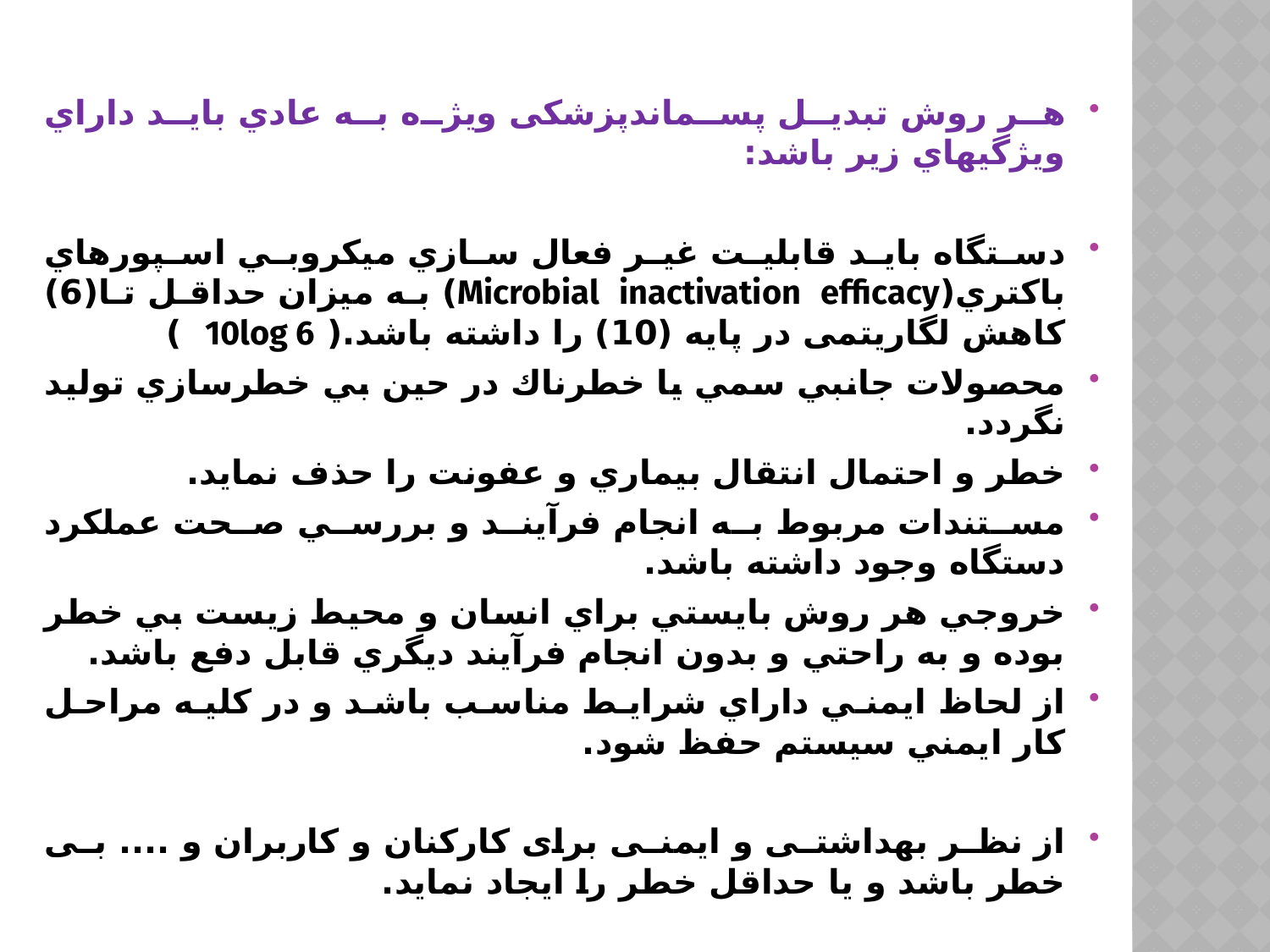

هر روش تبديل پسماندپزشکی ويژه به عادي بايد داراي ويژگيهاي زير باشد:

دستگاه بايد قابليت غير فعال سازي ميكروبي اسپورهاي باكتري(Microbial inactivation efficacy) به ميزان حداقل تا(6) کاهش لگاریتمی در پایه (10) را داشته باشد.( 10log 6  )
محصولات جانبي سمي يا خطرناك در حين بي خطرسازي توليد نگردد.
خطر و احتمال انتقال بيماري و عفونت را حذف نمايد.
مستندات مربوط به انجام فرآيند و بررسي صحت عملكرد دستگاه وجود داشته باشد.
خروجي هر روش بايستي براي انسان و محيط زيست بي خطر بوده و به راحتي و بدون انجام فرآيند ديگري قابل دفع باشد.
از لحاظ ايمني داراي شرايط مناسب باشد و در كليه مراحل كار ايمني سيستم حفظ شود.

از نظر بهداشتی و ایمنی برای کارکنان و کاربران و .... بی خطر باشد و یا حداقل خطر را ایجاد نماید.